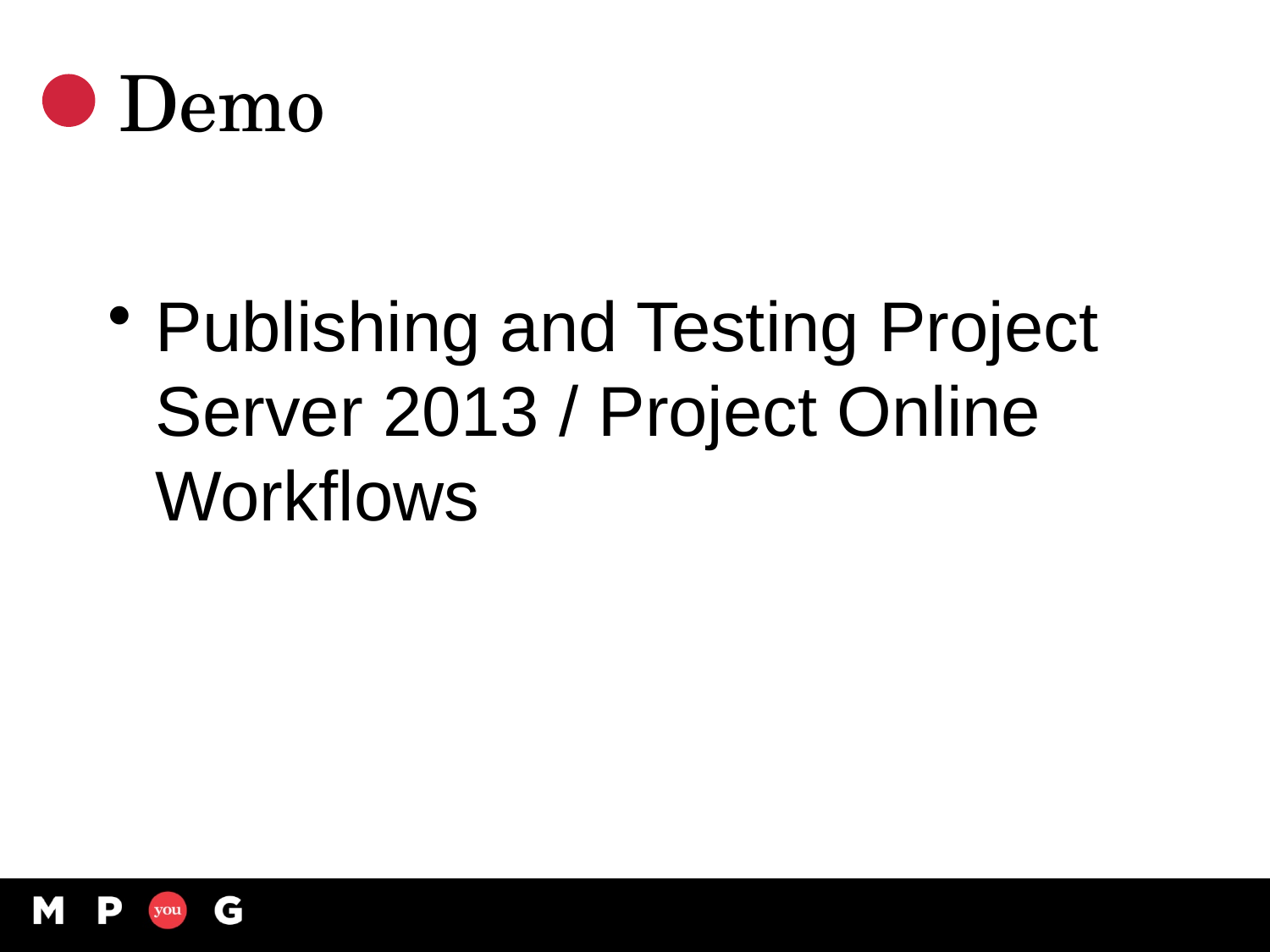

# Demo
Publishing and Testing Project Server 2013 / Project Online Workflows